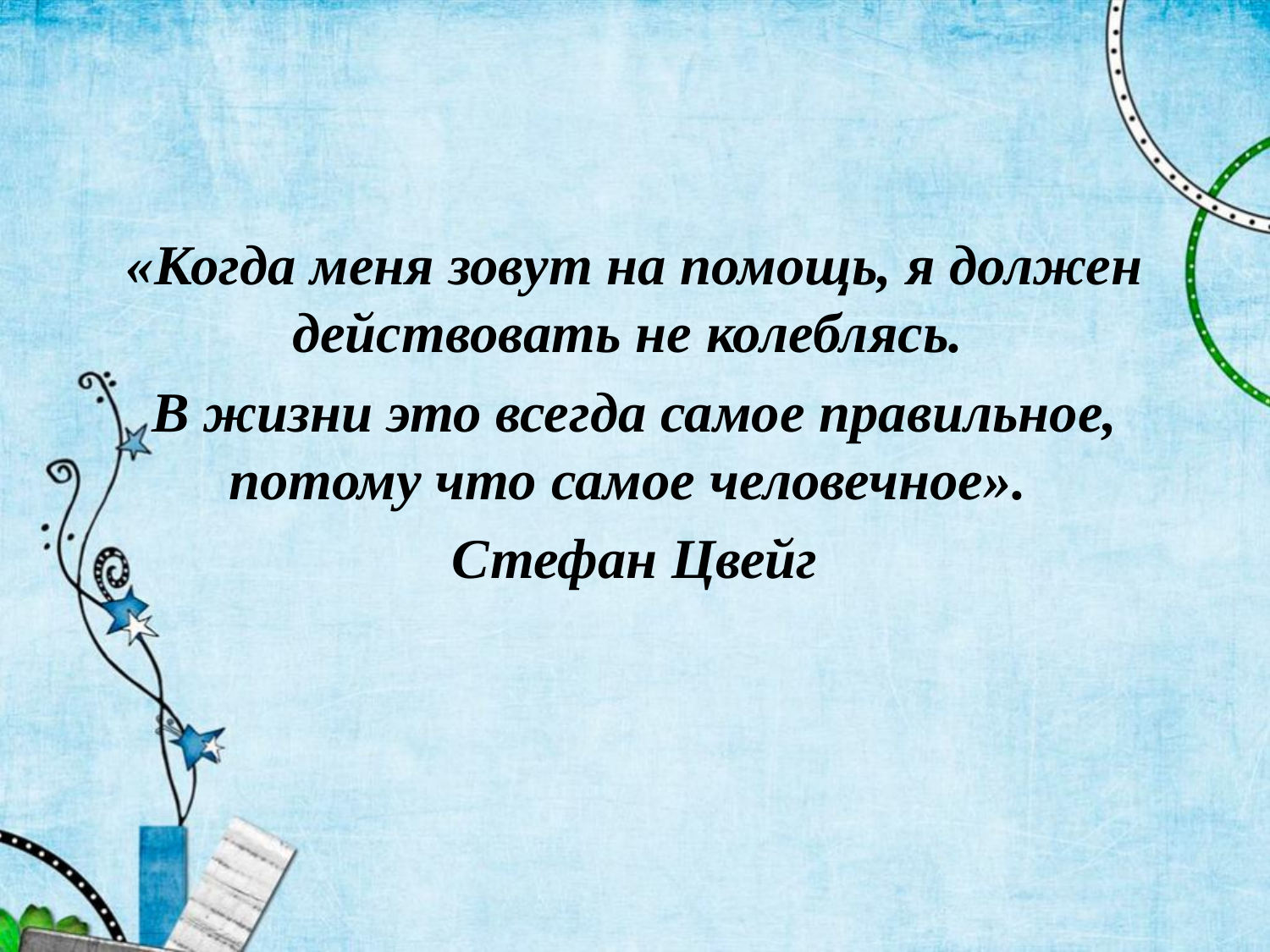

#
«Когда меня зовут на помощь, я должен действовать не колеблясь.
В жизни это всегда самое правильное, потому что самое человечное».
Стефан Цвейг